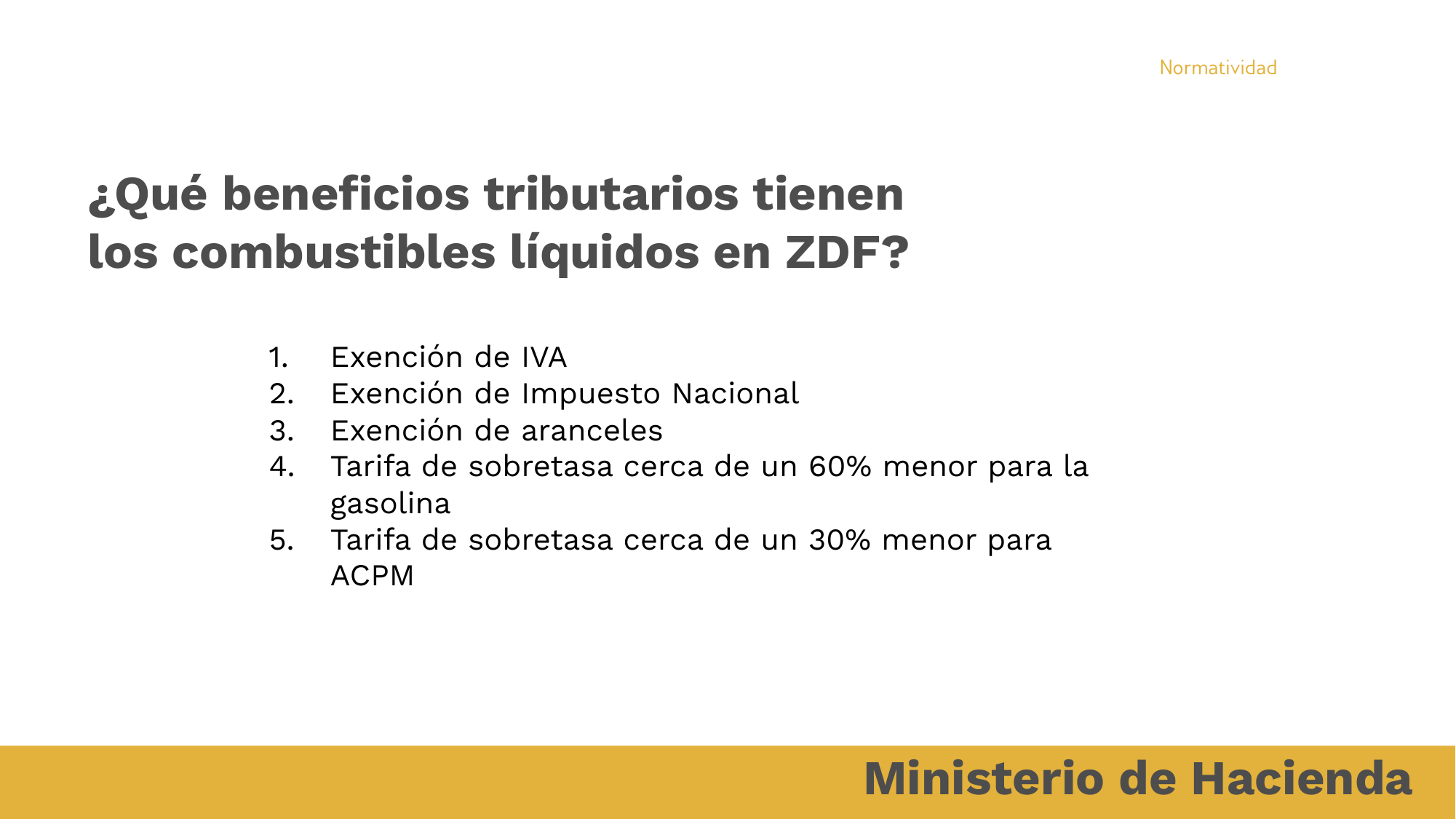

Normatividad
¿Qué beneficios tributarios tienen los combustibles líquidos en ZDF?
Exención de IVA
Exención de Impuesto Nacional
Exención de aranceles
Tarifa de sobretasa cerca de un 60% menor para la gasolina
Tarifa de sobretasa cerca de un 30% menor para ACPM

Ministerio de Hacienda

www.---------------.gov.co